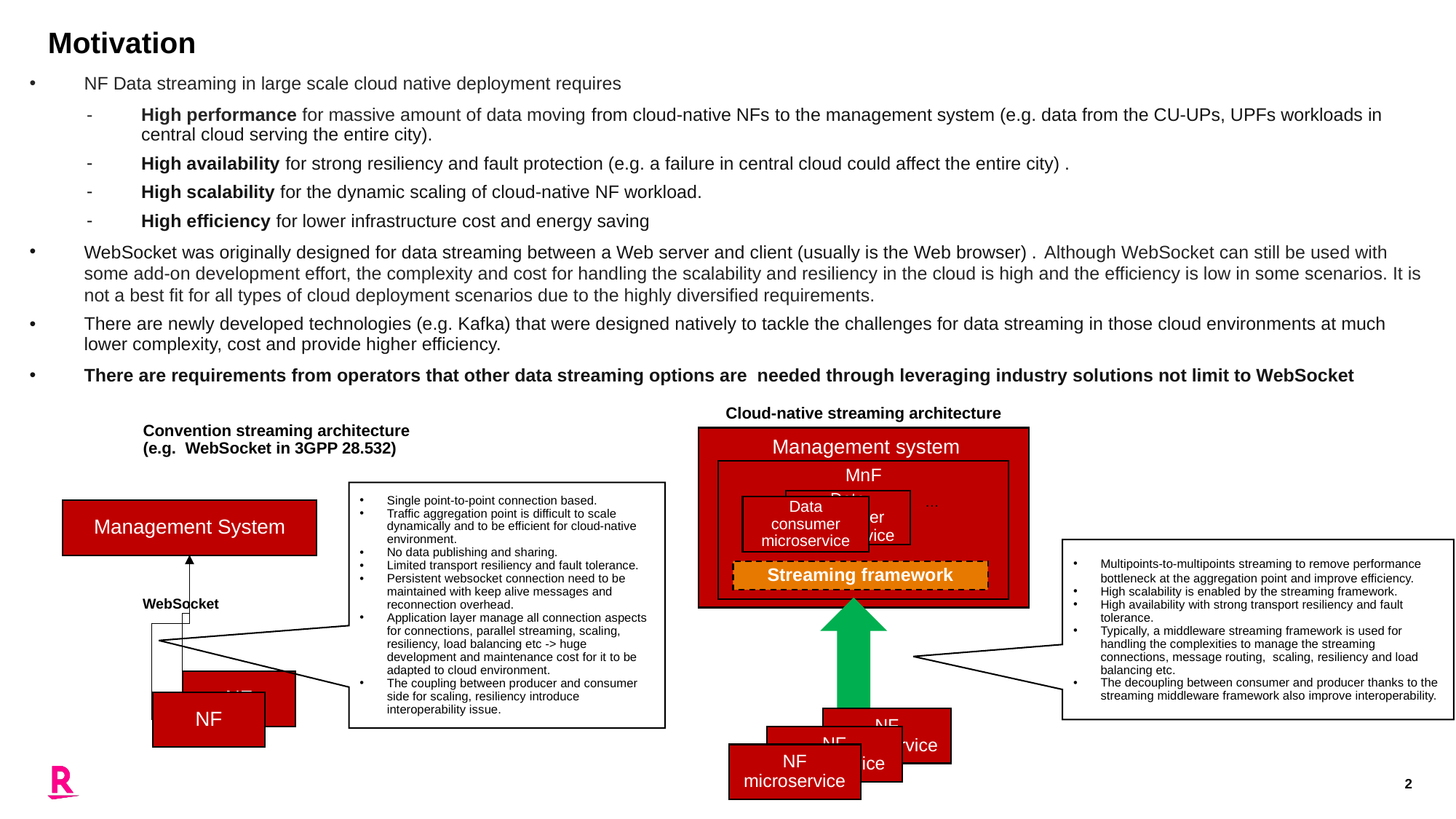

# Motivation
NF Data streaming in large scale cloud native deployment requires
High performance for massive amount of data moving from cloud-native NFs to the management system (e.g. data from the CU-UPs, UPFs workloads in central cloud serving the entire city).
High availability for strong resiliency and fault protection (e.g. a failure in central cloud could affect the entire city) .
High scalability for the dynamic scaling of cloud-native NF workload.
High efficiency for lower infrastructure cost and energy saving
WebSocket was originally designed for data streaming between a Web server and client (usually is the Web browser) . Although WebSocket can still be used with some add-on development effort, the complexity and cost for handling the scalability and resiliency in the cloud is high and the efficiency is low in some scenarios. It is not a best fit for all types of cloud deployment scenarios due to the highly diversified requirements.
There are newly developed technologies (e.g. Kafka) that were designed natively to tackle the challenges for data streaming in those cloud environments at much lower complexity, cost and provide higher efficiency.
There are requirements from operators that other data streaming options are  needed through leveraging industry solutions not limit to WebSocket
Cloud-native streaming architecture
Convention streaming architecture
(e.g.  WebSocket in 3GPP 28.532)

Management system
MnF

Single point-to-point connection based.
Traffic aggregation point is difficult to scale dynamically and to be efficient for cloud-native environment.
No data publishing and sharing.
Limited transport resiliency and fault tolerance.
Persistent websocket connection need to be maintained with keep alive messages and reconnection overhead.
Application layer manage all connection aspects for connections, parallel streaming, scaling, resiliency, load balancing etc -> huge development and maintenance cost for it to be adapted to cloud environment.
The coupling between producer and consumer side for scaling, resiliency introduce interoperability issue.
…
Data consumer microservice
Data consumer microservice
Management System
Multipoints-to-multipoints streaming to remove performance bottleneck at the aggregation point and improve efficiency.
High scalability is enabled by the streaming framework.
High availability with strong transport resiliency and fault tolerance.
Typically, a middleware streaming framework is used for handling the complexities to manage the streaming connections, message routing,  scaling, resiliency and load balancing etc.
The decoupling between consumer and producer thanks to the streaming middleware framework also improve interoperability.
Streaming framework
WebSocket

NF
NF
NF microservice
NF microservice
NF microservice